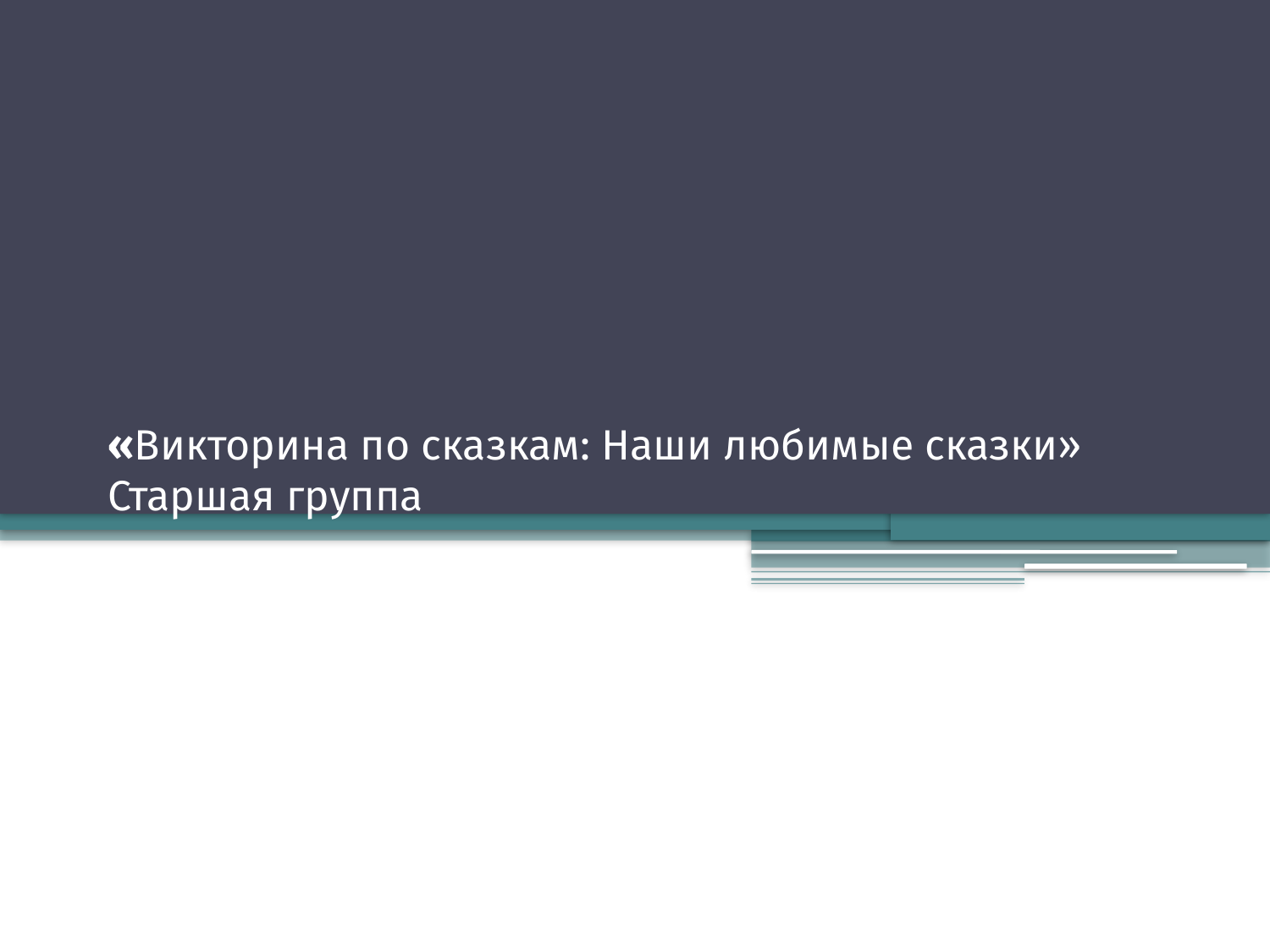

# «Викторина по сказкам: Наши любимые сказки» Старшая группа